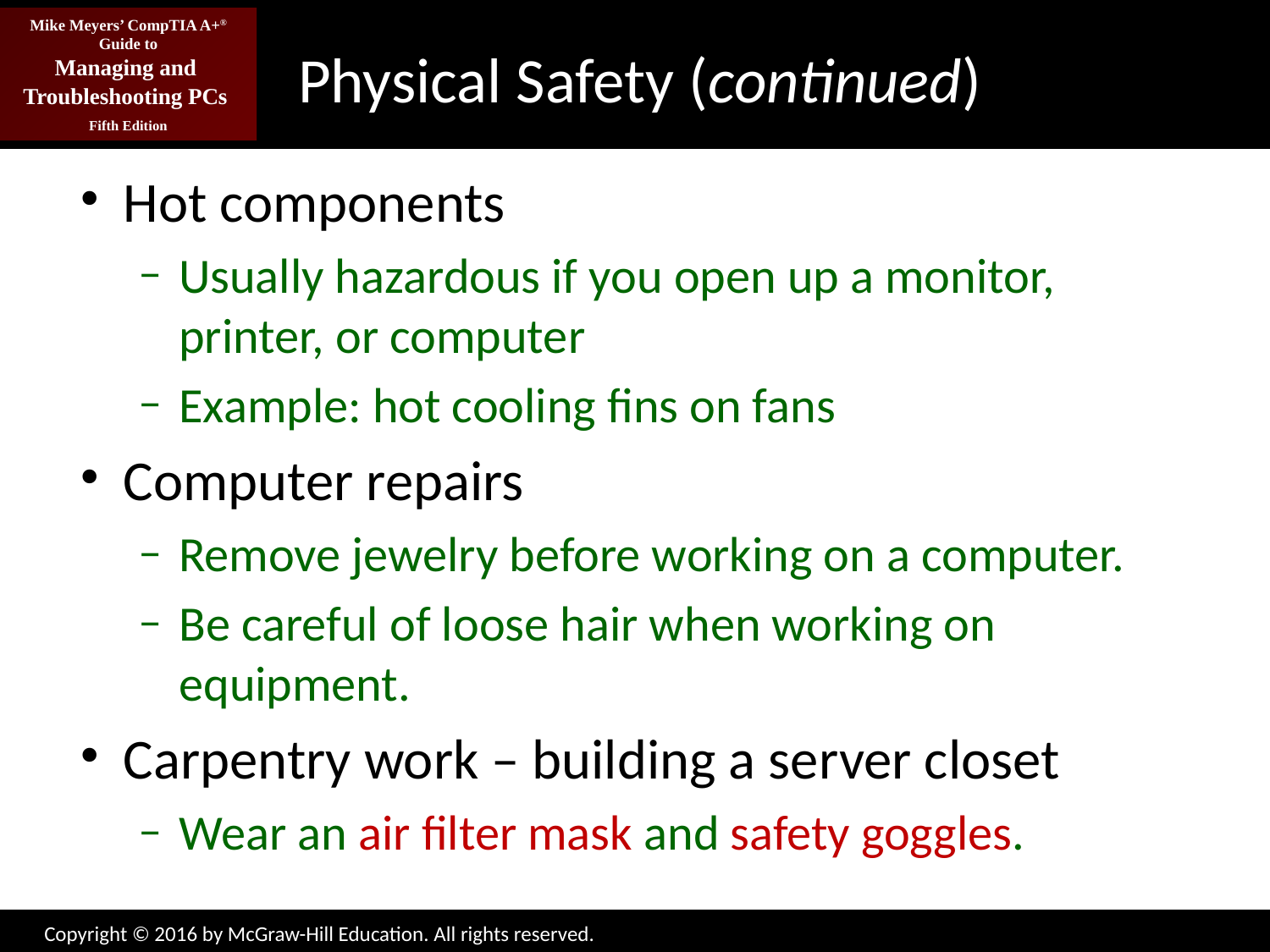

# Physical Safety (continued)
Hot components
Usually hazardous if you open up a monitor, printer, or computer
Example: hot cooling fins on fans
Computer repairs
Remove jewelry before working on a computer.
Be careful of loose hair when working on equipment.
Carpentry work – building a server closet
Wear an air filter mask and safety goggles.